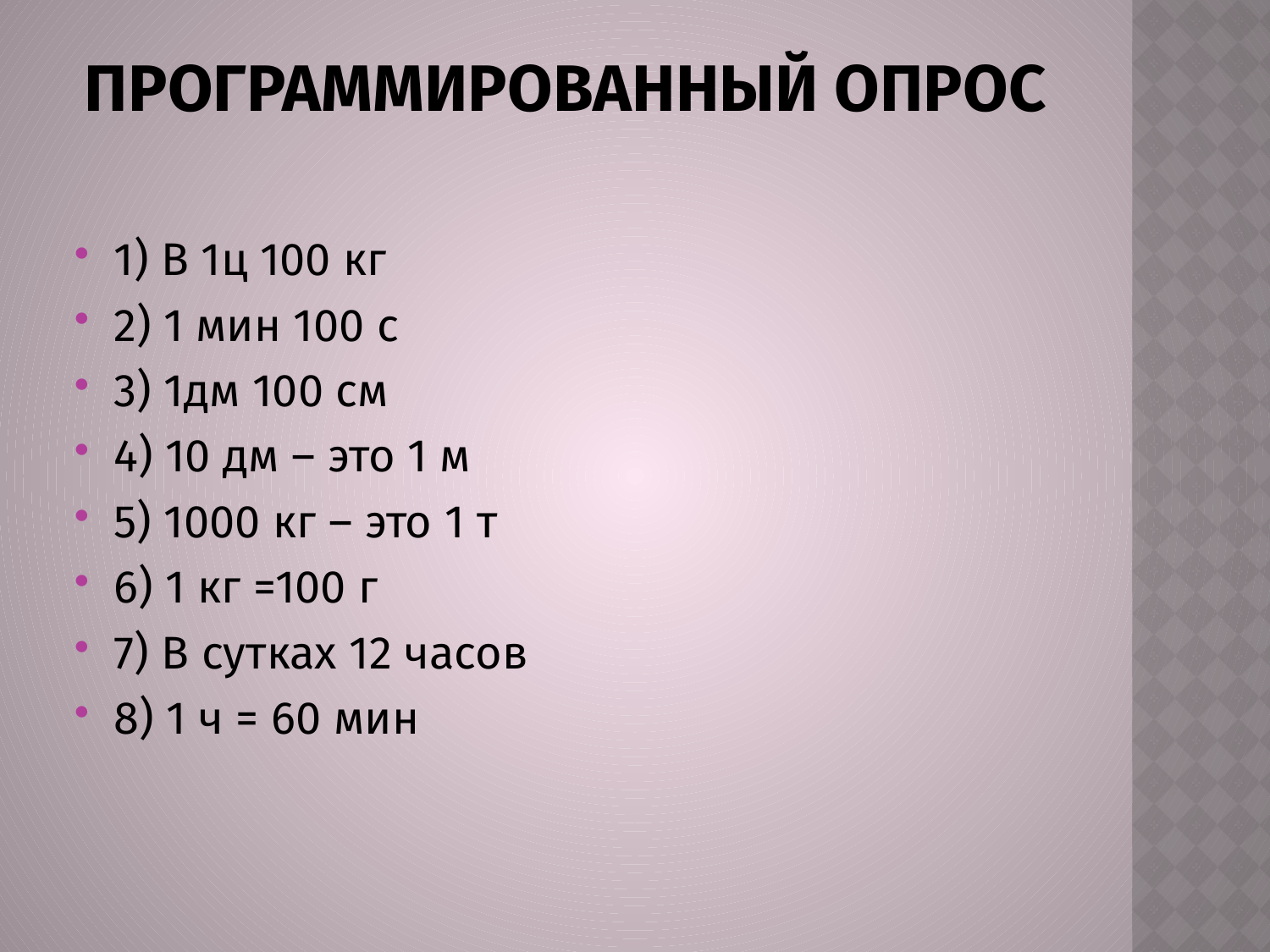

# Программированный опрос
1) В 1ц 100 кг
2) 1 мин 100 с
3) 1дм 100 см
4) 10 дм – это 1 м
5) 1000 кг – это 1 т
6) 1 кг =100 г
7) В сутках 12 часов
8) 1 ч = 60 мин